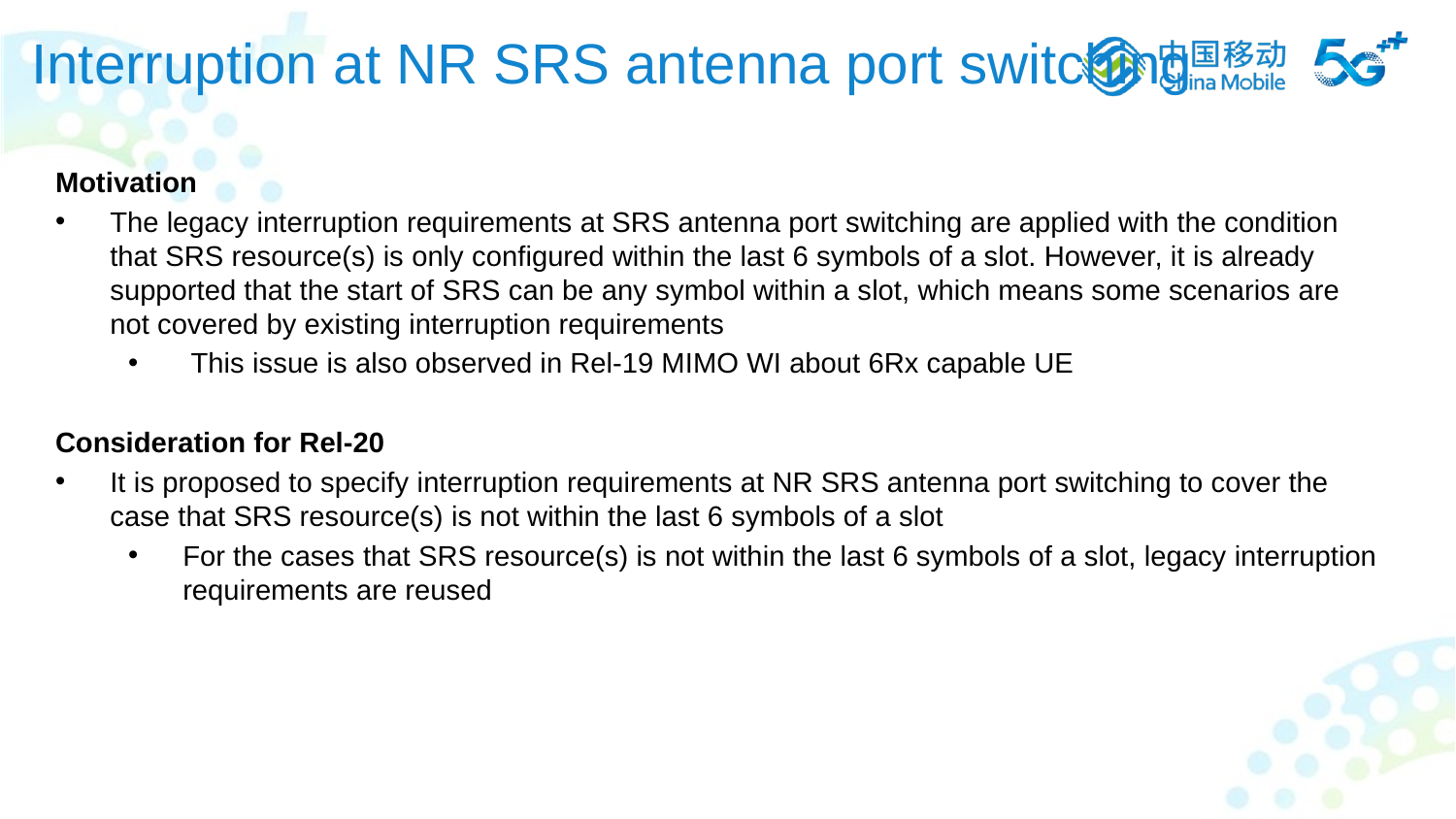

Interruption at NR SRS antenna port switching
Motivation
The legacy interruption requirements at SRS antenna port switching are applied with the condition  that SRS resource(s) is only configured within the last 6 symbols of a slot. However, it is already supported that the start of SRS can be any symbol within a slot, which means some scenarios are not covered by existing interruption requirements
 This issue is also observed in Rel-19 MIMO WI about 6Rx capable UE

Consideration for Rel-20
It is proposed to specify interruption requirements at NR SRS antenna port switching to cover the case that SRS resource(s) is not within the last 6 symbols of a slot
For the cases that SRS resource(s) is not within the last 6 symbols of a slot, legacy interruption requirements are reused